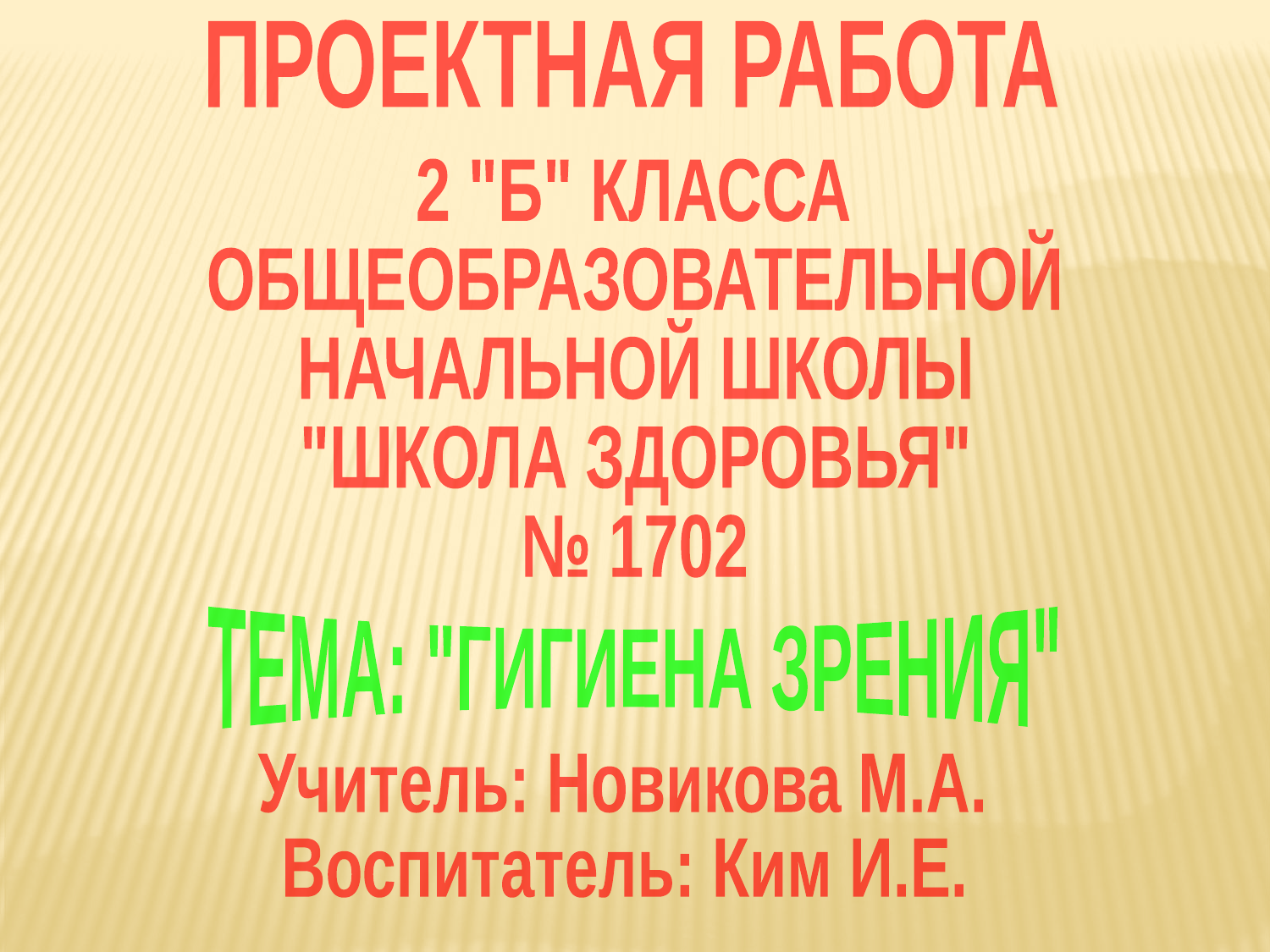

ПРОЕКТНАЯ РАБОТА

2 "Б" КЛАССА
ОБЩЕОБРАЗОВАТЕЛЬНОЙ
НАЧАЛЬНОЙ ШКОЛЫ
"ШКОЛА ЗДОРОВЬЯ"
№ 1702
ТЕМА: "ГИГИЕНА ЗРЕНИЯ"

Учитель: Новикова М.А.
Воспитатель: Ким И.Е.